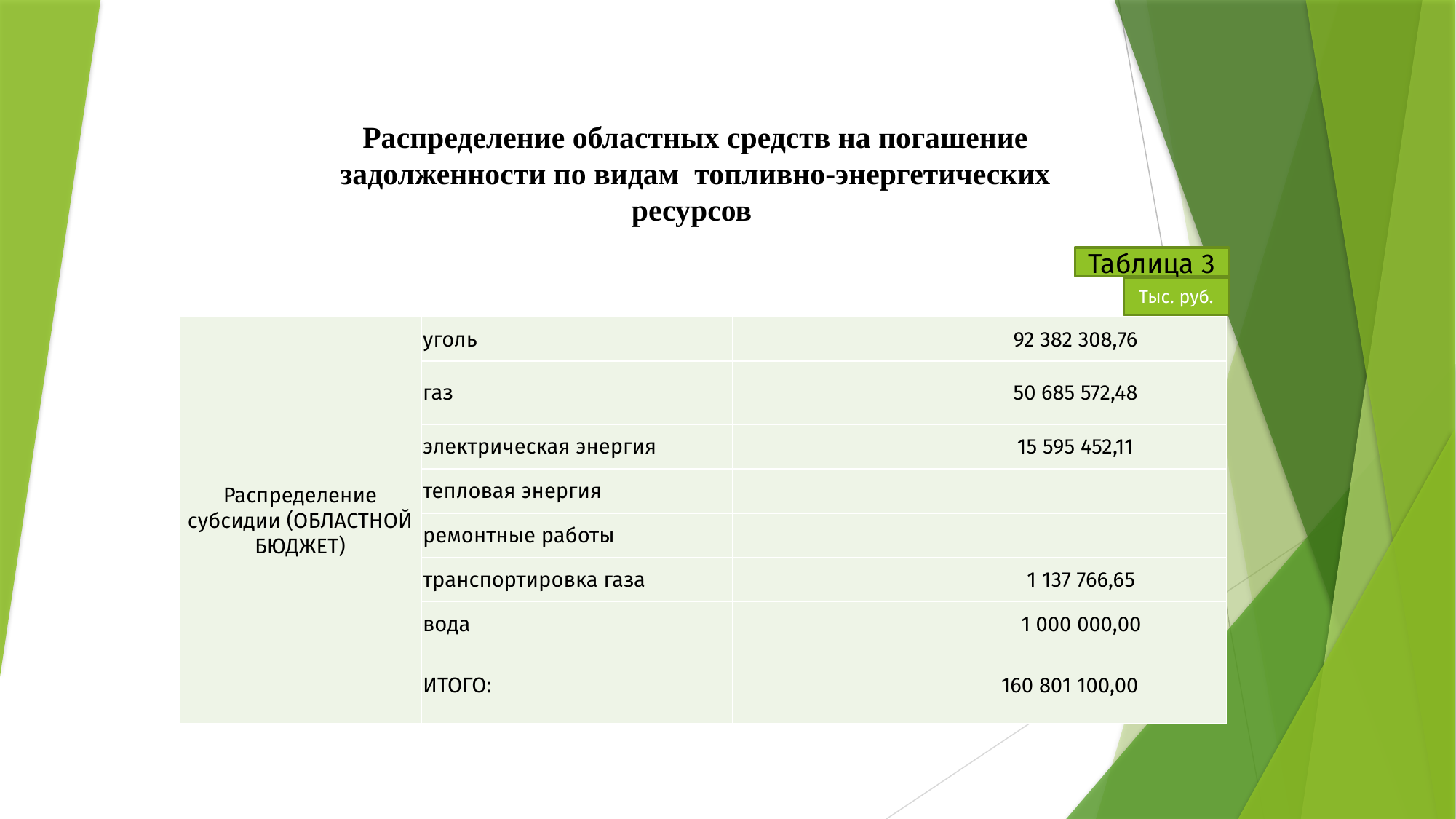

Распределение областных средств на погашение задолженности по видам  топливно-энергетических ресурсов
Таблица 3
Тыс. руб.
| Распределение субсидии (ОБЛАСТНОЙ БЮДЖЕТ) | уголь | 92 382 308,76 |
| --- | --- | --- |
|  | газ | 50 685 572,48 |
|  | электрическая энергия | 15 595 452,11 |
|  | тепловая энергия |  |
|  | ремонтные работы |  |
|  | транспортировка газа | 1 137 766,65 |
|  | вода | 1 000 000,00 |
|  | ИТОГО: | 160 801 100,00 |